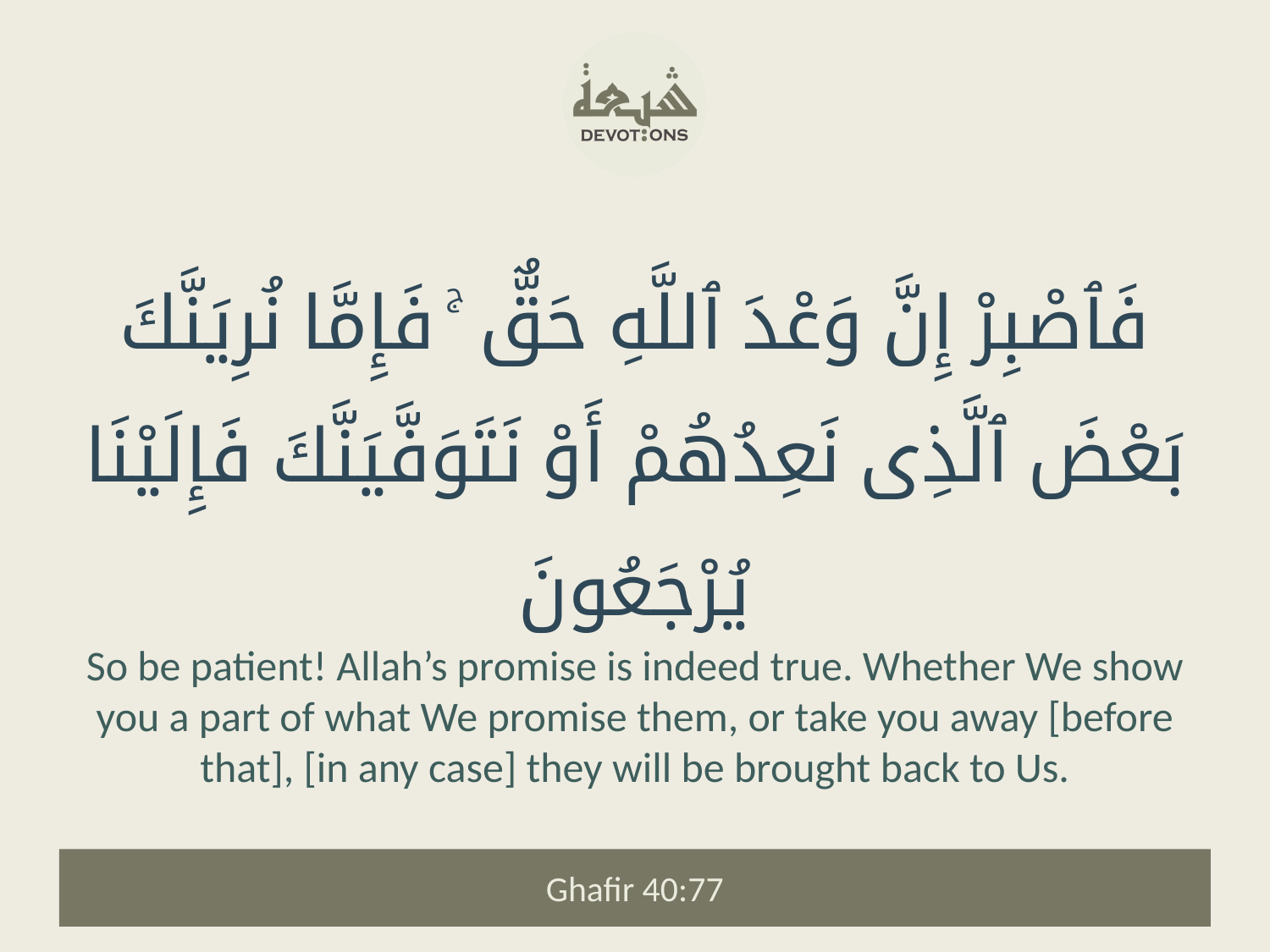

فَٱصْبِرْ إِنَّ وَعْدَ ٱللَّهِ حَقٌّ ۚ فَإِمَّا نُرِيَنَّكَ بَعْضَ ٱلَّذِى نَعِدُهُمْ أَوْ نَتَوَفَّيَنَّكَ فَإِلَيْنَا يُرْجَعُونَ
So be patient! Allah’s promise is indeed true. Whether We show you a part of what We promise them, or take you away [before that], [in any case] they will be brought back to Us.
Ghafir 40:77